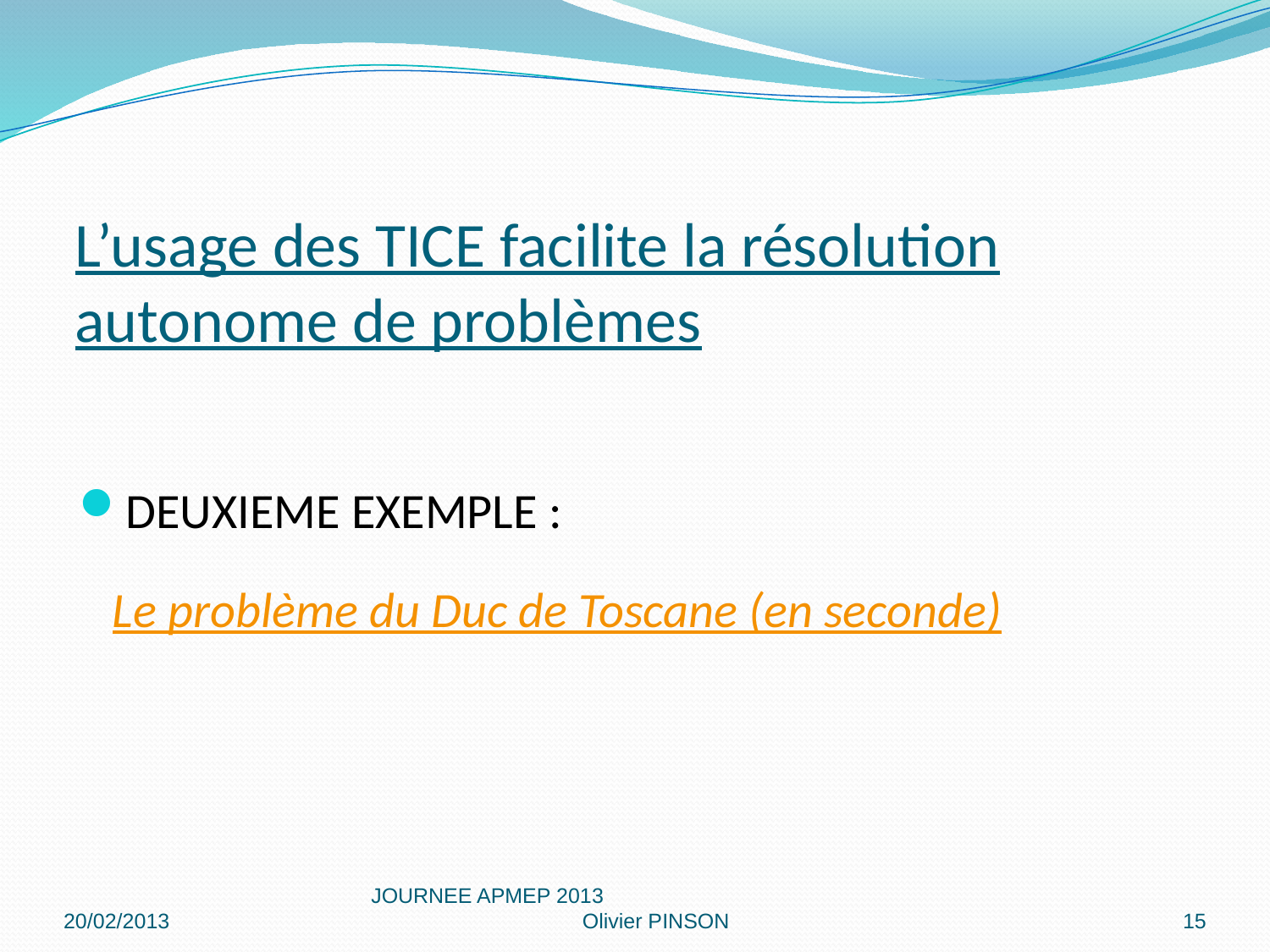

# L’usage des TICE facilite la résolution autonome de problèmes
DEUXIEME EXEMPLE :
   Le problème du Duc de Toscane (en seconde)
20/02/2013
JOURNEE APMEP 2013                                                          Olivier PINSON
15